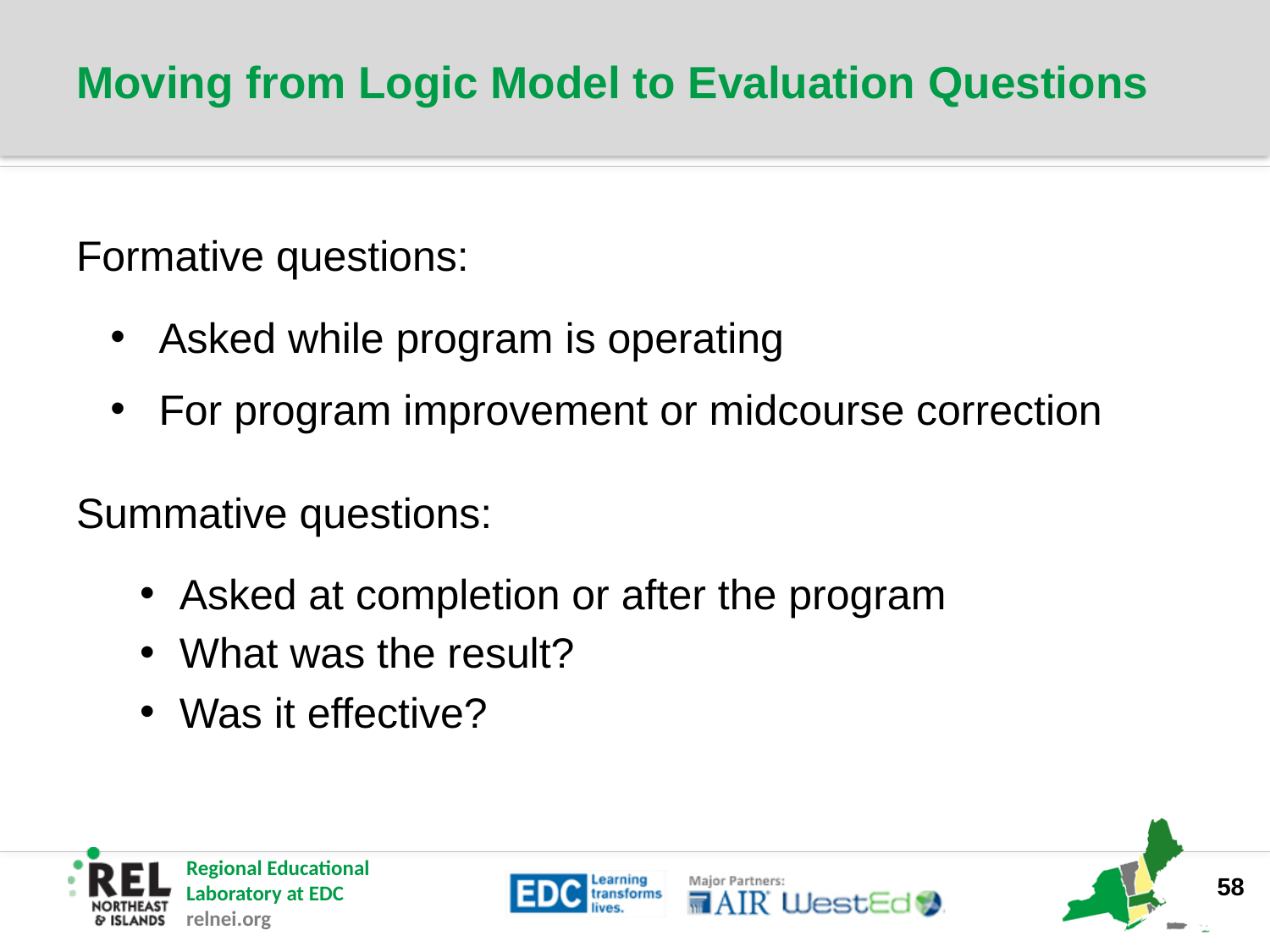

# Moving from Logic Model to Evaluation Questions
Formative questions:
Asked while program is operating
For program improvement or midcourse correction
Summative questions:
Asked at completion or after the program
What was the result?
Was it effective?
58